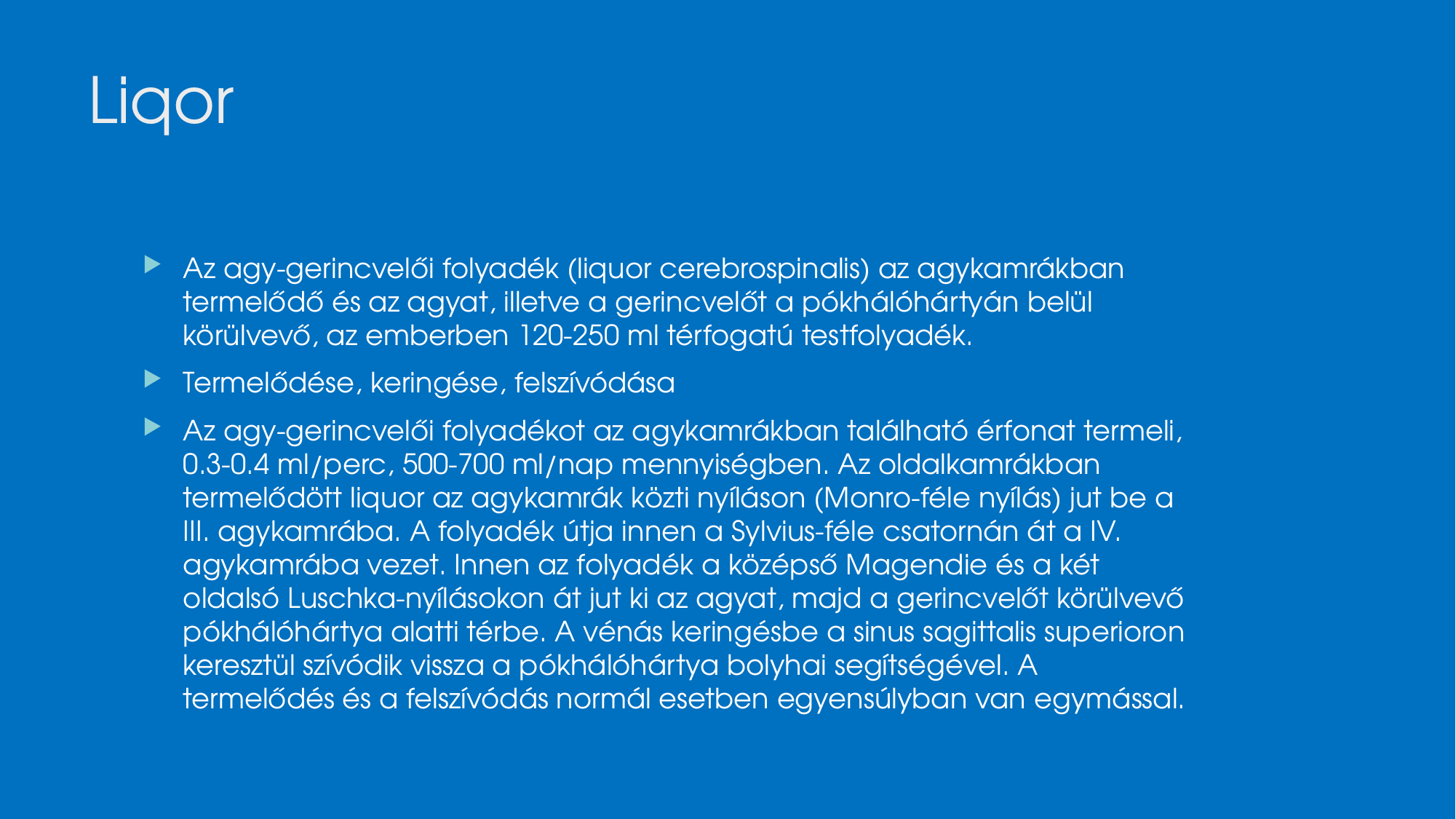

# Liqor
Az agy-gerincvelői folyadék (liquor cerebrospinalis) az agykamrákban termelődő és az agyat, illetve a gerincvelőt a pókhálóhártyán belül körülvevő, az emberben 120-250 ml térfogatú testfolyadék.
Termelődése, keringése, felszívódása
Az agy-gerincvelői folyadékot az agykamrákban található érfonat termeli, 0.3-0.4 ml/perc, 500-700 ml/nap mennyiségben. Az oldalkamrákban termelődött liquor az agykamrák közti nyíláson (Monro-féle nyílás) jut be a III. agykamrába. A folyadék útja innen a Sylvius-féle csatornán át a IV. agykamrába vezet. Innen az folyadék a középső Magendie és a két oldalsó Luschka-nyílásokon át jut ki az agyat, majd a gerincvelőt körülvevő pókhálóhártya alatti térbe. A vénás keringésbe a sinus sagittalis superioron keresztül szívódik vissza a pókhálóhártya bolyhai segítségével. A termelődés és a felszívódás normál esetben egyensúlyban van egymással.